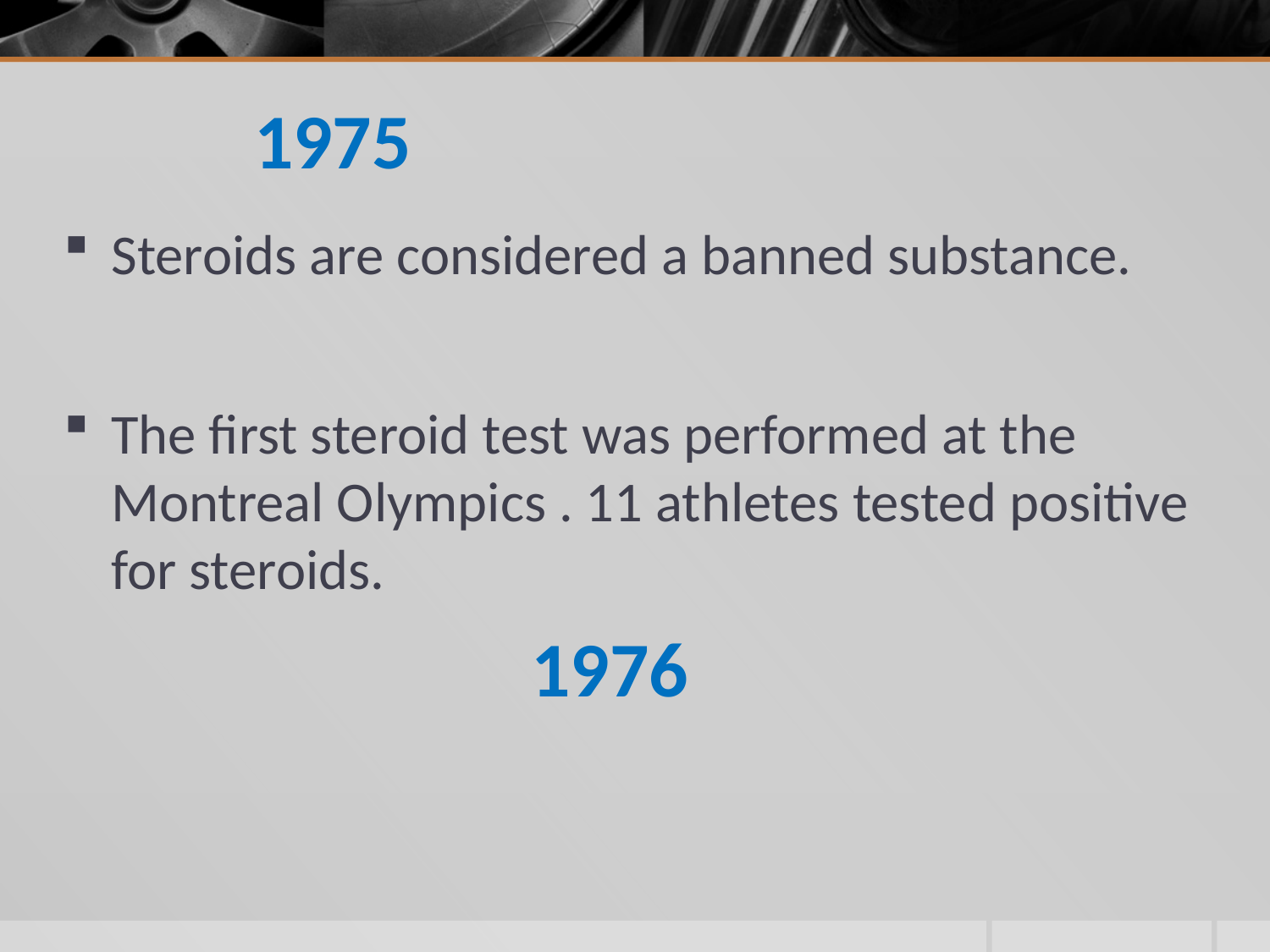

# 1975
Steroids are considered a banned substance.

The first steroid test was performed at the  Montreal Olympics . 11 athletes tested positive for steroids.
1976